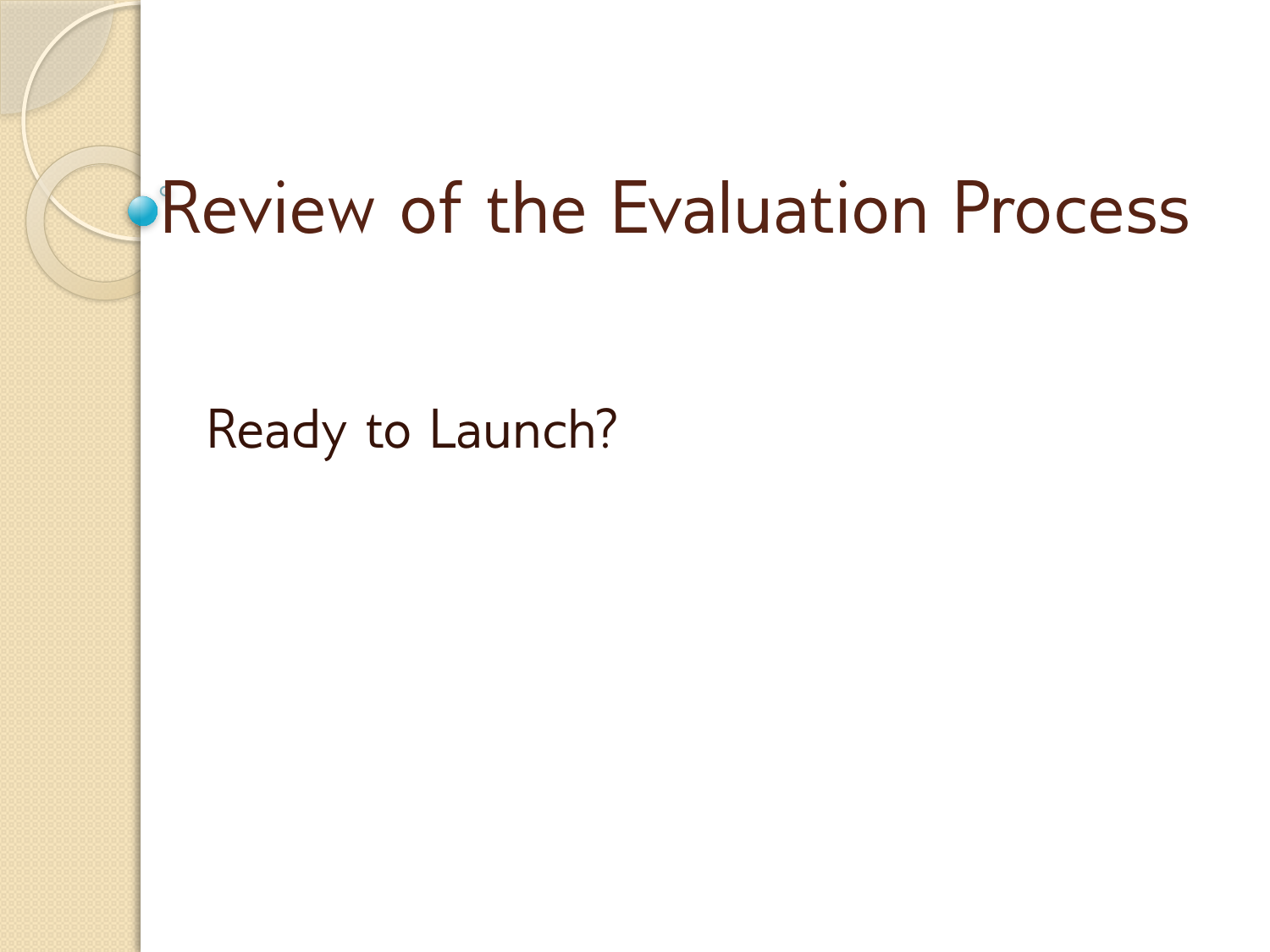

# Review of the Evaluation Process
Ready to Launch?